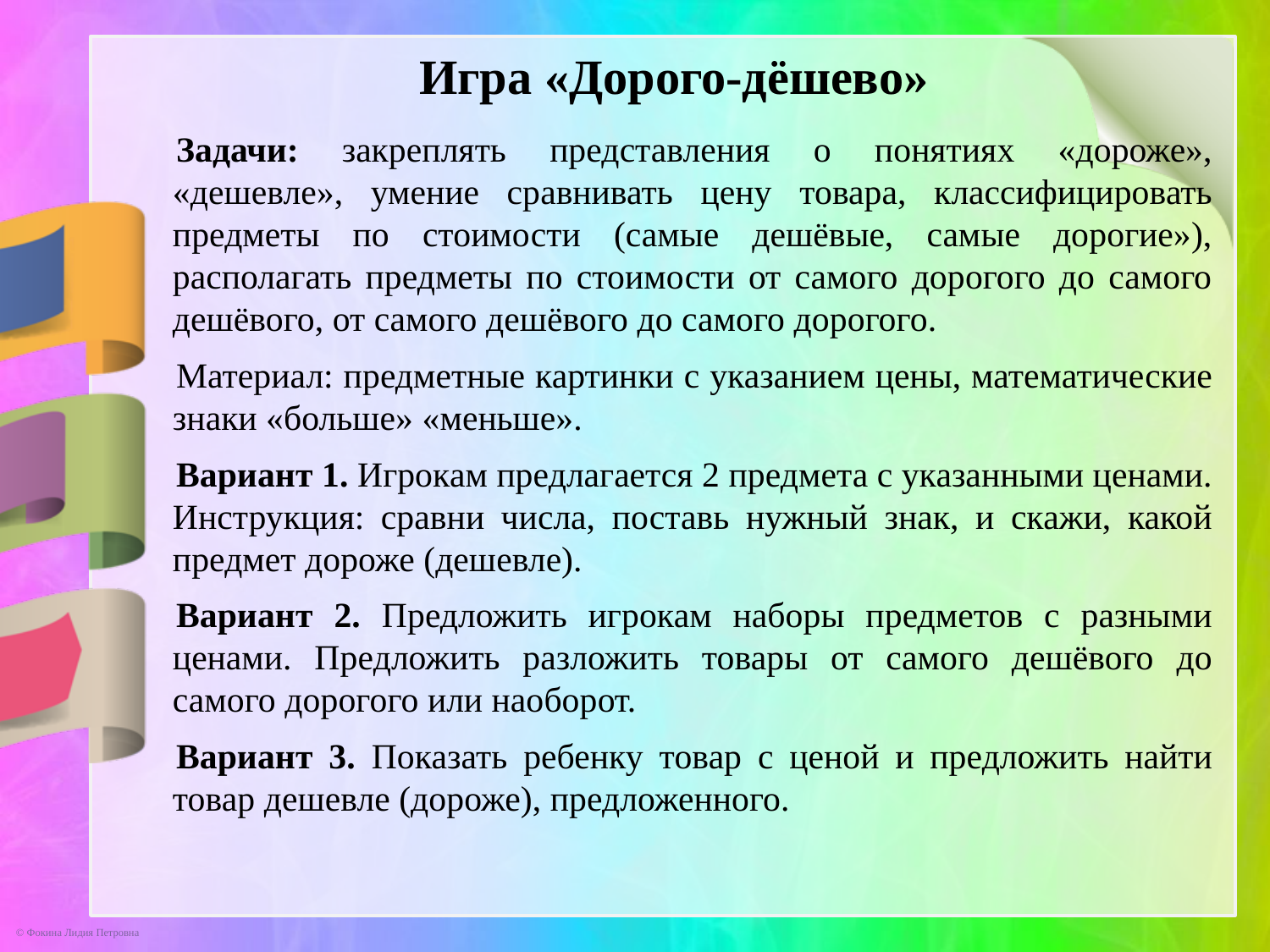

Игра «Дорого-дёшево»

Задачи: закреплять представления о понятиях «дороже», «дешевле», умение сравнивать цену товара, классифицировать предметы по стоимости (самые дешёвые, самые дорогие»), располагать предметы по стоимости от самого дорогого до самого дешёвого, от самого дешёвого до самого дорогого.
Материал: предметные картинки с указанием цены, математические знаки «больше» «меньше».
Вариант 1. Игрокам предлагается 2 предмета с указанными ценами. Инструкция: сравни числа, поставь нужный знак, и скажи, какой предмет дороже (дешевле).
Вариант 2. Предложить игрокам наборы предметов с разными ценами. Предложить разложить товары от самого дешёвого до самого дорогого или наоборот.
Вариант 3. Показать ребенку товар с ценой и предложить найти товар дешевле (дороже), предложенного.